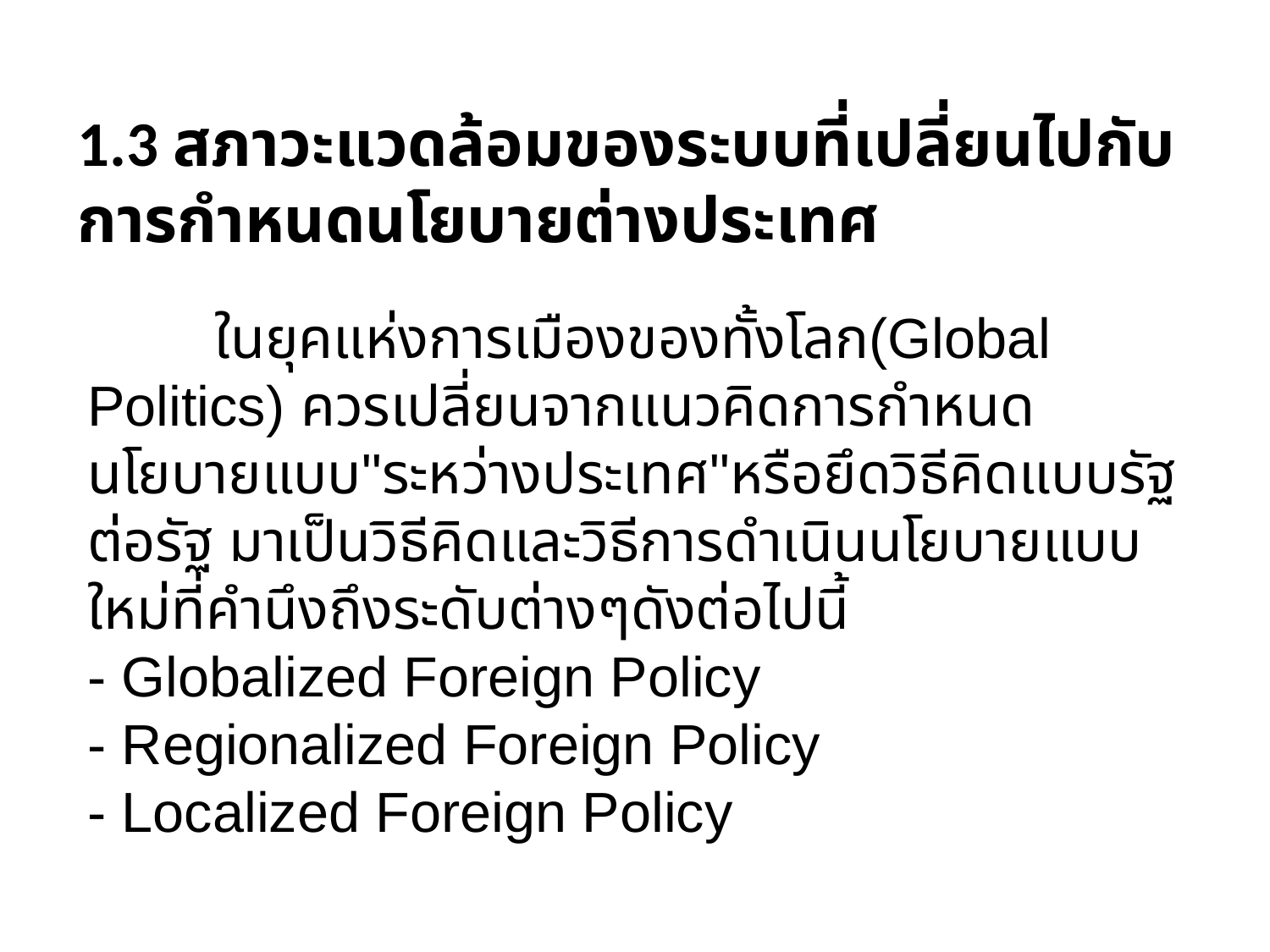

1.3 สภาวะแวดล้อมของระบบที่เปลี่ยนไปกับการกำหนดนโยบายต่างประเทศ
	ในยุคแห่งการเมืองของทั้งโลก(Global Politics) ควรเปลี่ยนจากแนวคิดการกำหนดนโยบายแบบ"ระหว่างประเทศ"หรือยึดวิธีคิดแบบรัฐต่อรัฐ มาเป็นวิธีคิดและวิธีการดำเนินนโยบายแบบใหม่ที่คำนึงถึงระดับต่างๆดังต่อไปนี้
- Globalized Foreign Policy
- Regionalized Foreign Policy
- Localized Foreign Policy